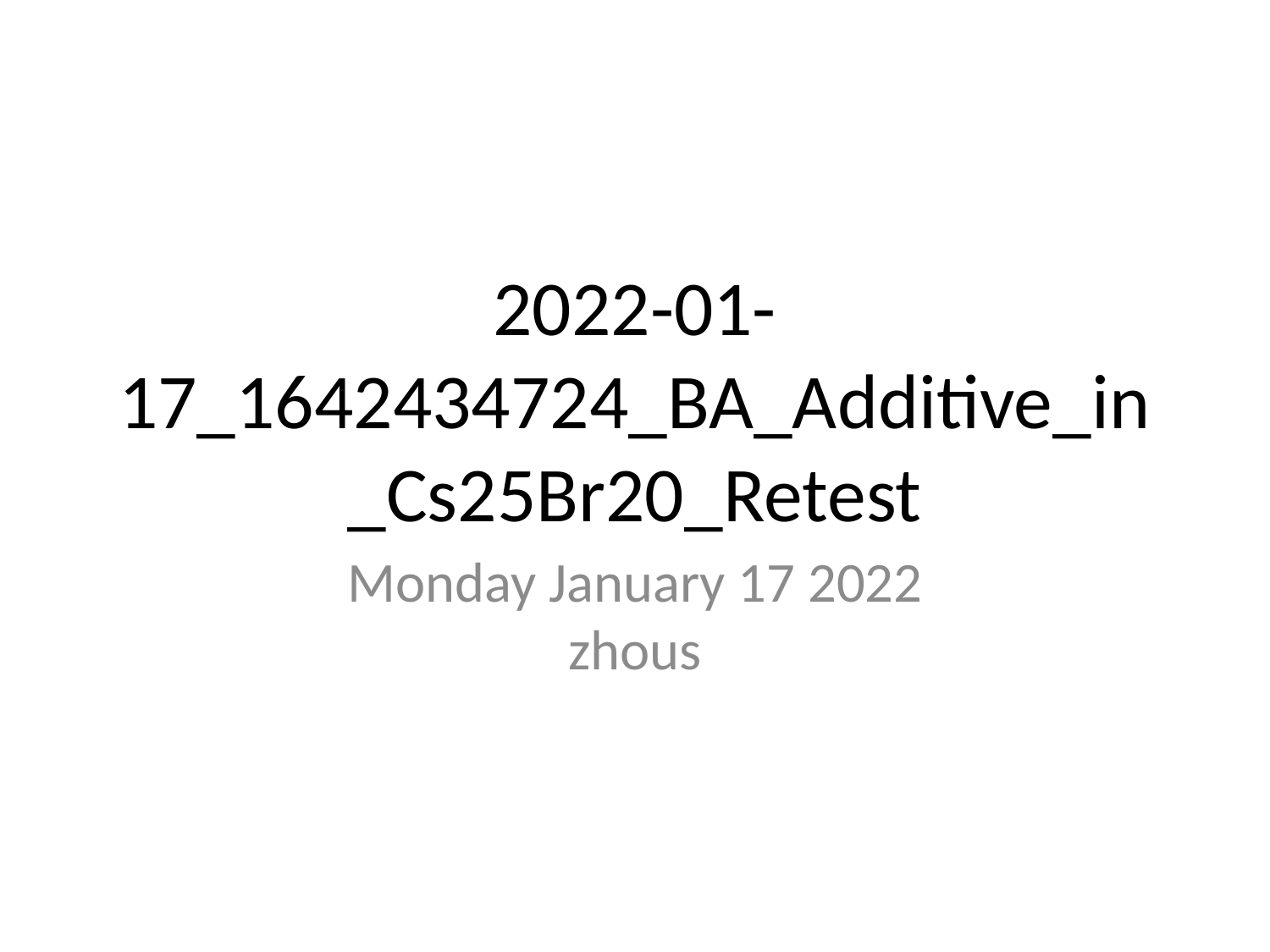

# 2022-01-17_1642434724_BA_Additive_in_Cs25Br20_Retest
Monday January 17 2022
zhous